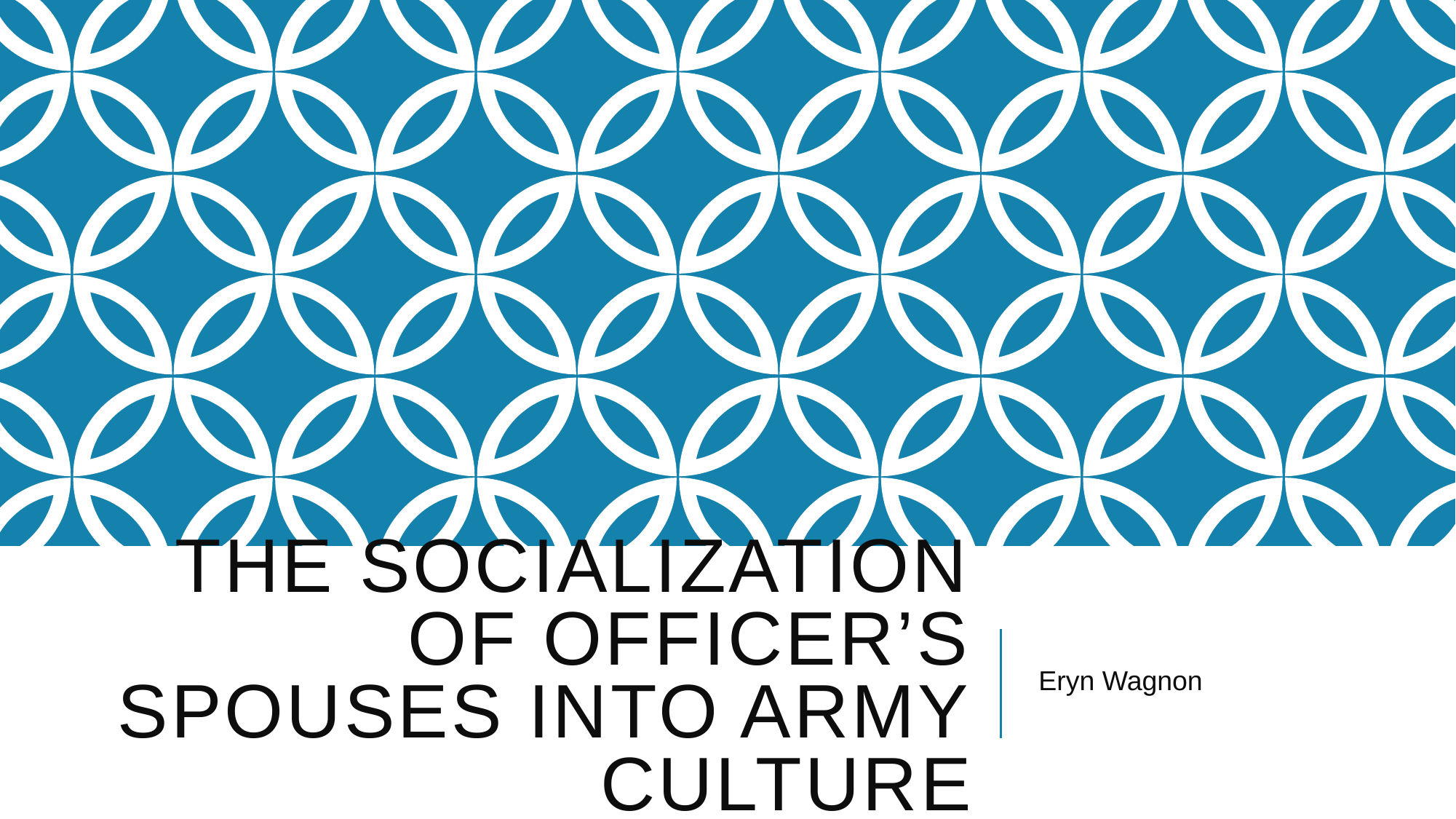

# The socialization of Officer’s Spouses into army culture
Eryn Wagnon